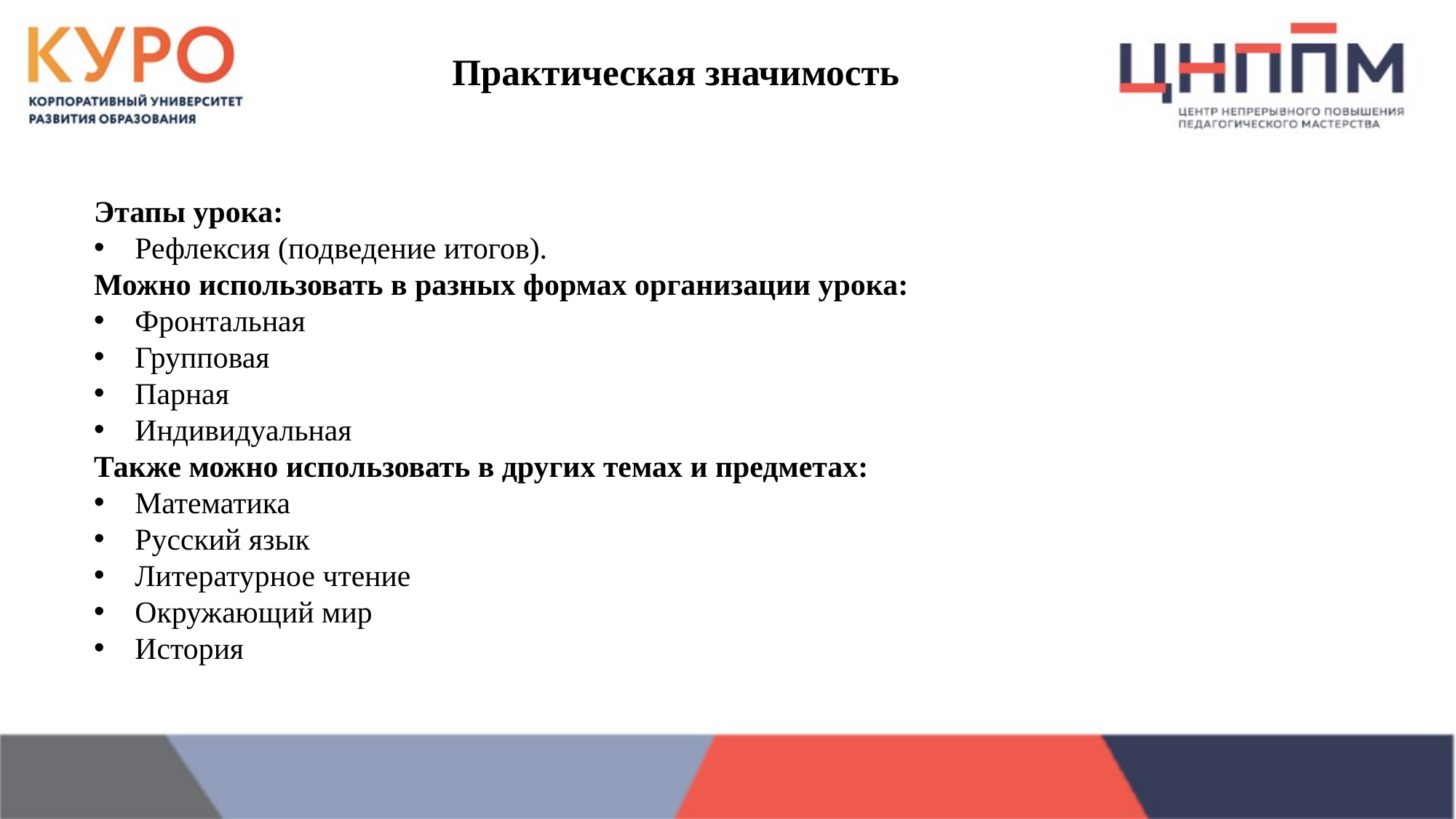

Практическая значимость
Этапы урока:
Рефлексия (подведение итогов).
Можно использовать в разных формах организации урока:
Фронтальная
Групповая
Парная
Индивидуальная
Также можно использовать в других темах и предметах:
Математика
Русский язык
Литературное чтение
Окружающий мир
История